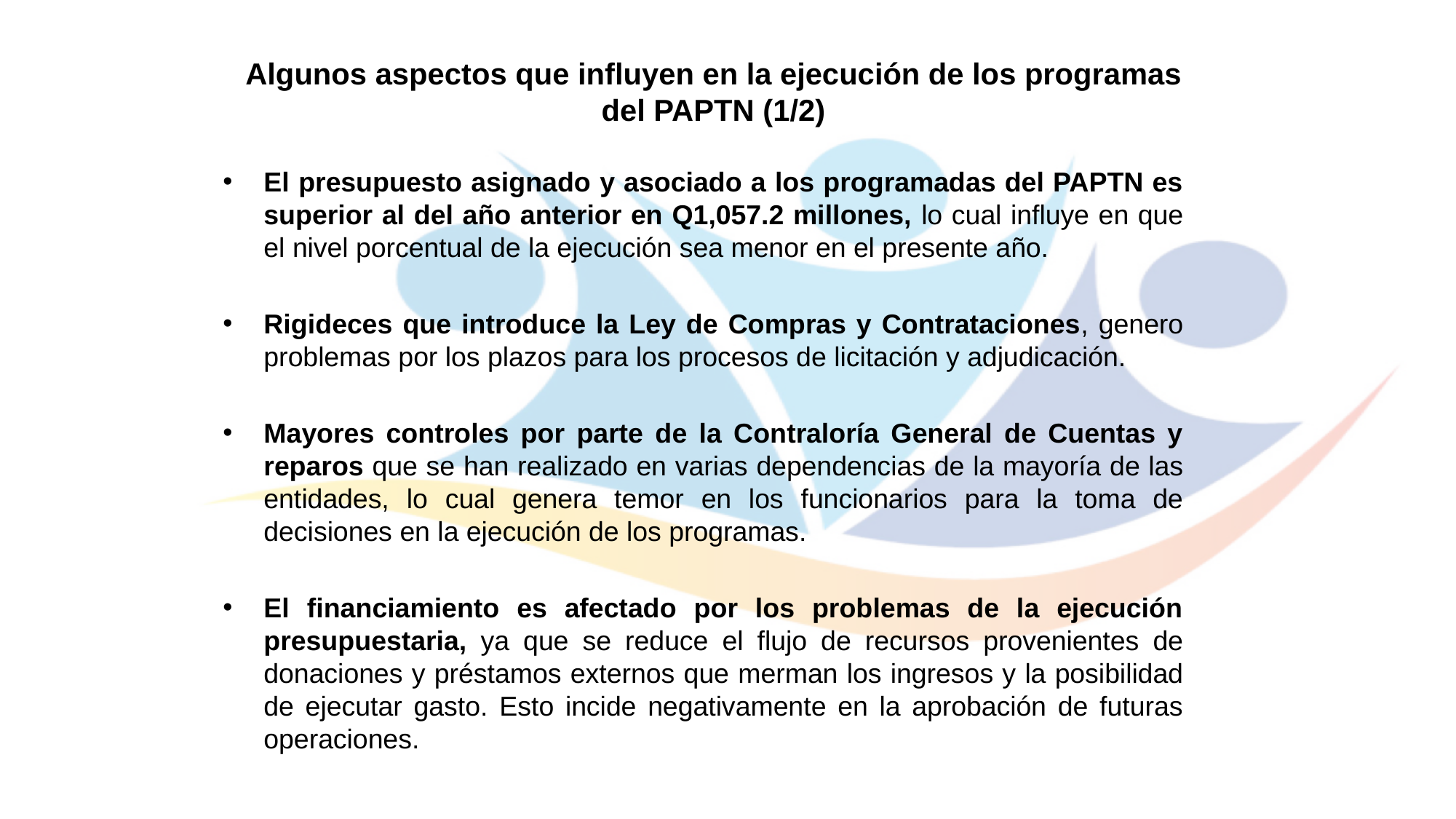

# Algunos aspectos que influyen en la ejecución de los programas del PAPTN (1/2)
El presupuesto asignado y asociado a los programadas del PAPTN es superior al del año anterior en Q1,057.2 millones, lo cual influye en que el nivel porcentual de la ejecución sea menor en el presente año.

Rigideces que introduce la Ley de Compras y Contrataciones, genero problemas por los plazos para los procesos de licitación y adjudicación.

Mayores controles por parte de la Contraloría General de Cuentas y reparos que se han realizado en varias dependencias de la mayoría de las entidades, lo cual genera temor en los funcionarios para la toma de decisiones en la ejecución de los programas.

El financiamiento es afectado por los problemas de la ejecución presupuestaria, ya que se reduce el flujo de recursos provenientes de donaciones y préstamos externos que merman los ingresos y la posibilidad de ejecutar gasto. Esto incide negativamente en la aprobación de futuras operaciones.